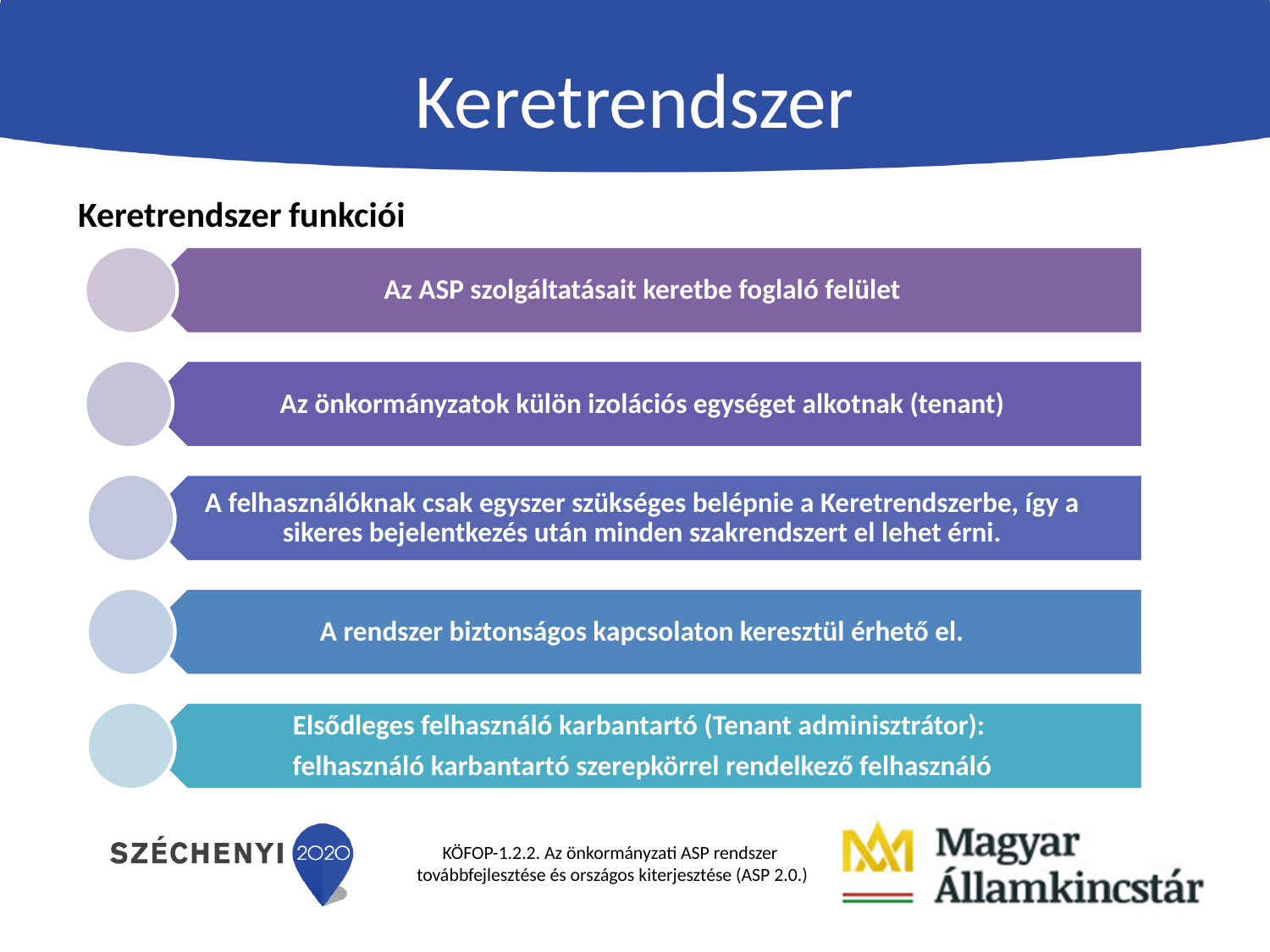

# Keretrendszer
Keretrendszer funkciói
Az ASP szolgáltatásait keretbe foglaló felület
Az önkormányzatok külön izolációs egységet alkotnak (tenant)
A felhasználóknak csak egyszer szükséges belépnie a Keretrendszerbe, így a sikeres bejelentkezés után minden szakrendszert el lehet érni.
A rendszer biztonságos kapcsolaton keresztül érhető el.
Elsődleges felhasználó karbantartó (Tenant adminisztrátor):
felhasználó karbantartó szerepkörrel rendelkező felhasználó